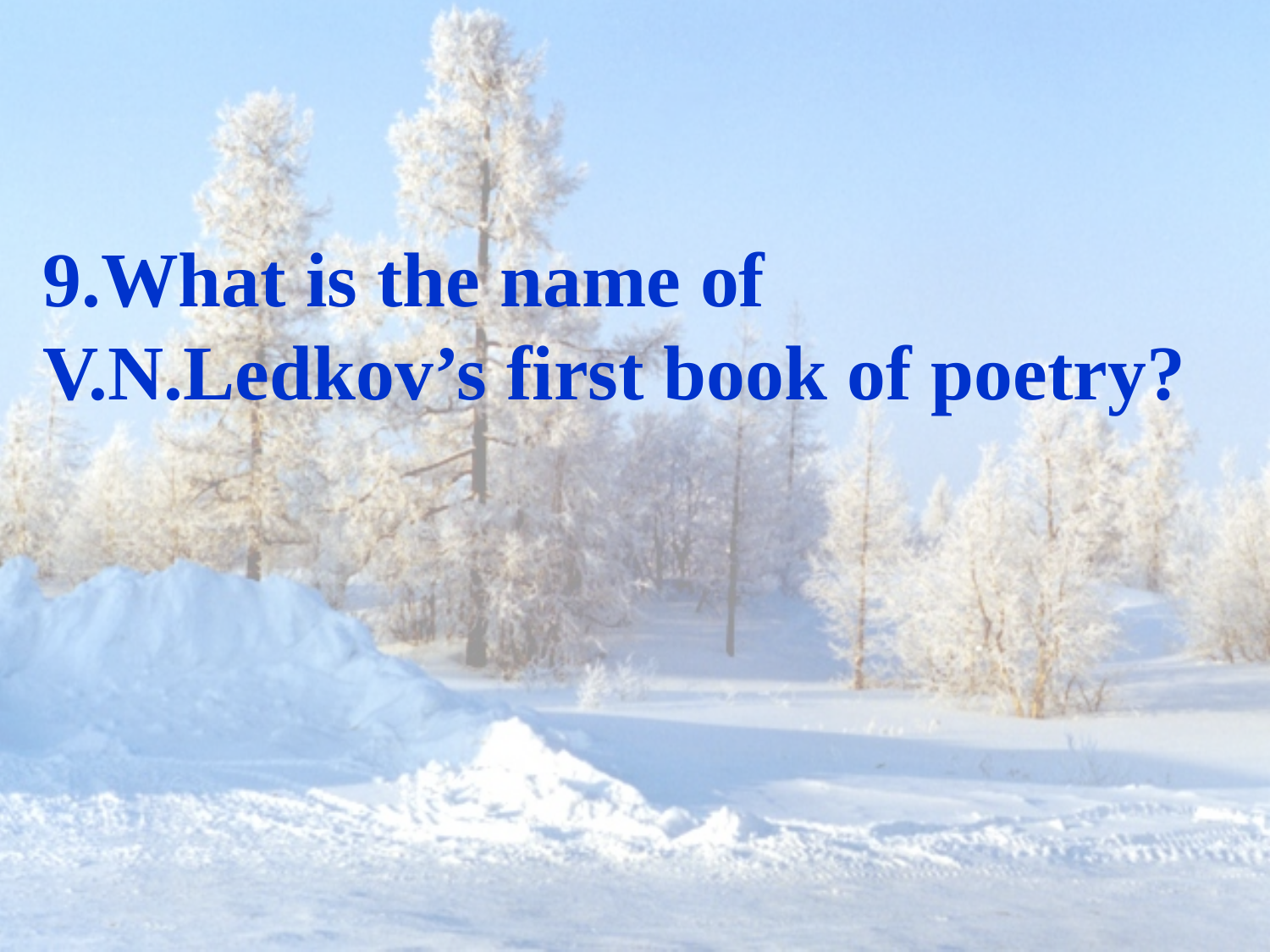

# 9.What is the name of V.N.Ledkov’s first book of poetry?